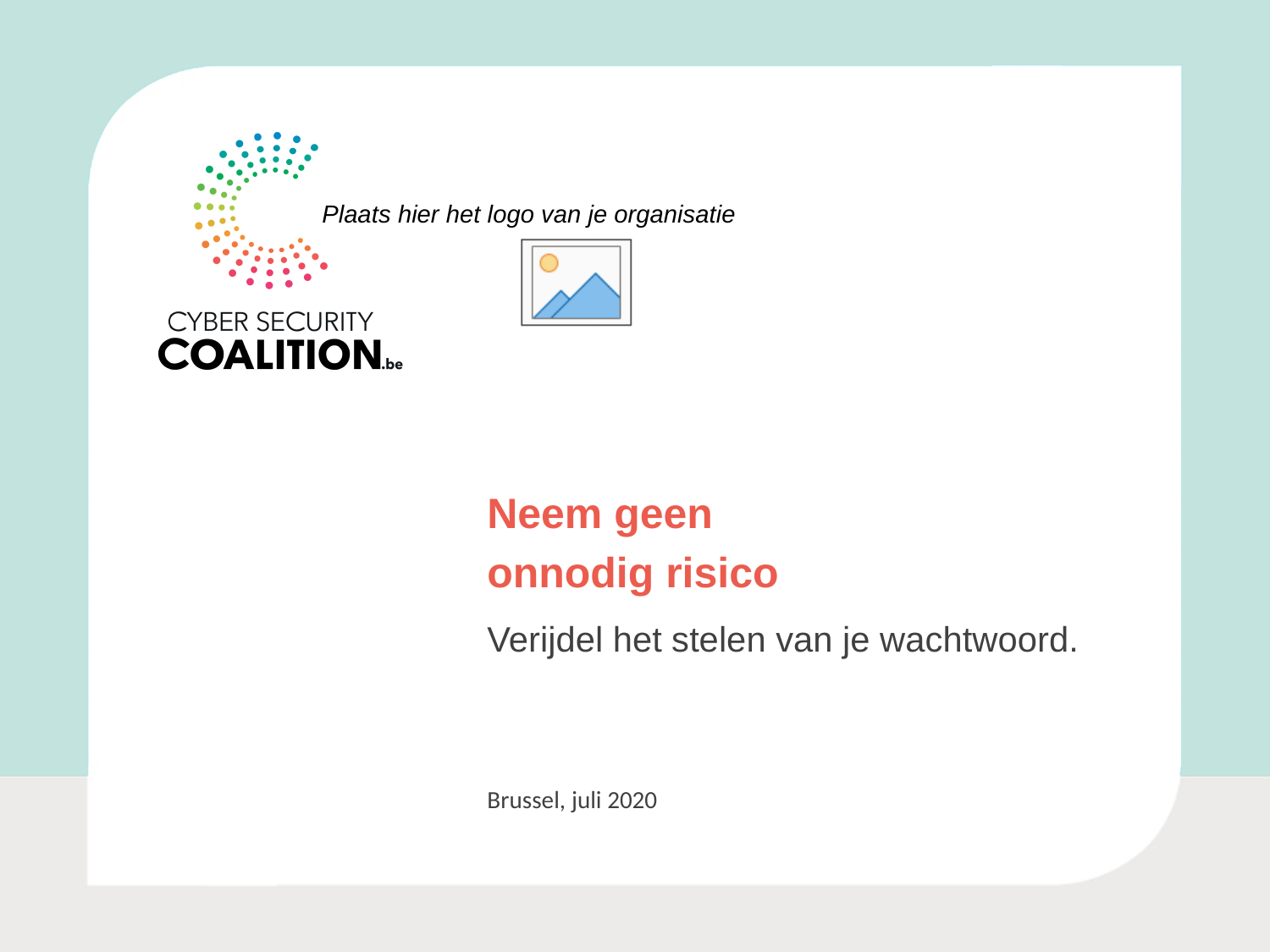

Neem geen
onnodig risico
Verijdel het stelen van je wachtwoord.
Brussel, juli 2020